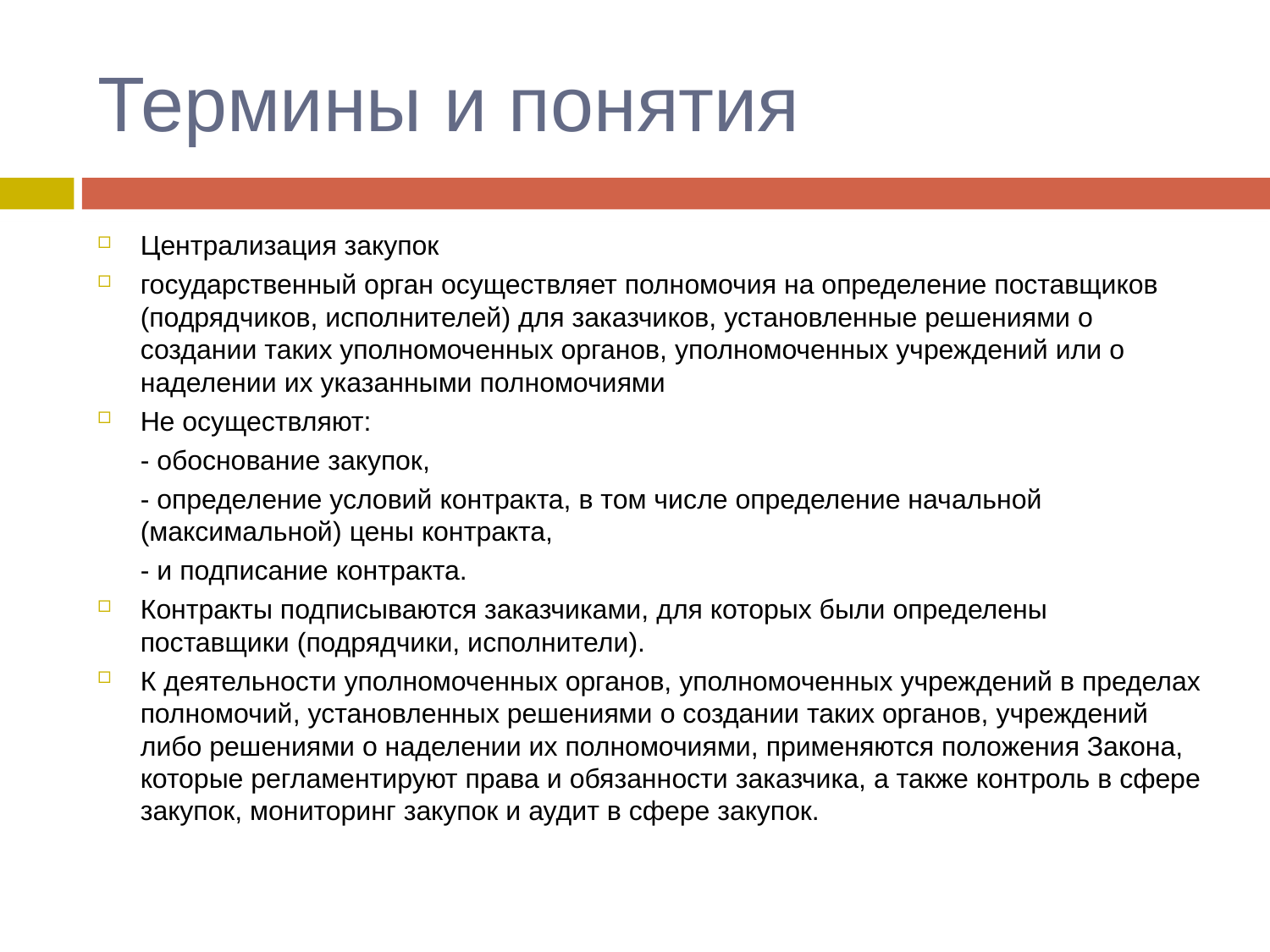

# Термины и понятия
Централизация закупок
государственный орган осуществляет полномочия на определение поставщиков (подрядчиков, исполнителей) для заказчиков, установленные решениями о создании таких уполномоченных органов, уполномоченных учреждений или о наделении их указанными полномочиями
Не осуществляют:
	- обоснование закупок,
	- определение условий контракта, в том числе определение начальной (максимальной) цены контракта,
	- и подписание контракта.
Контракты подписываются заказчиками, для которых были определены поставщики (подрядчики, исполнители).
К деятельности уполномоченных органов, уполномоченных учреждений в пределах полномочий, установленных решениями о создании таких органов, учреждений либо решениями о наделении их полномочиями, применяются положения Закона, которые регламентируют права и обязанности заказчика, а также контроль в сфере закупок, мониторинг закупок и аудит в сфере закупок.